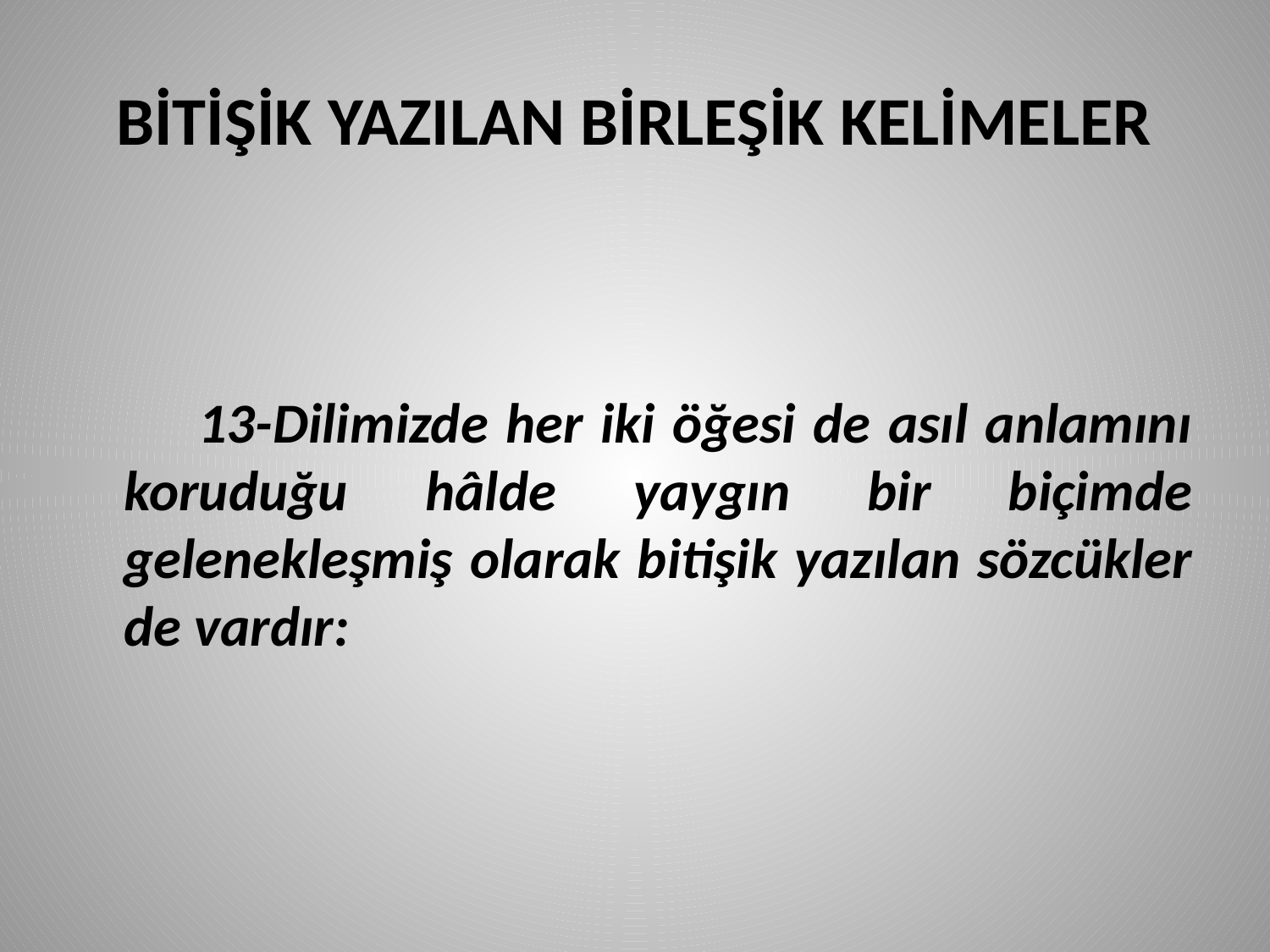

# BİTİŞİK YAZILAN BİRLEŞİK KELİMELER

       13-Dilimizde her iki öğesi de asıl anlamını koruduğu hâlde yaygın bir biçimde gelenekleşmiş olarak bitişik yazılan sözcükler de vardır: